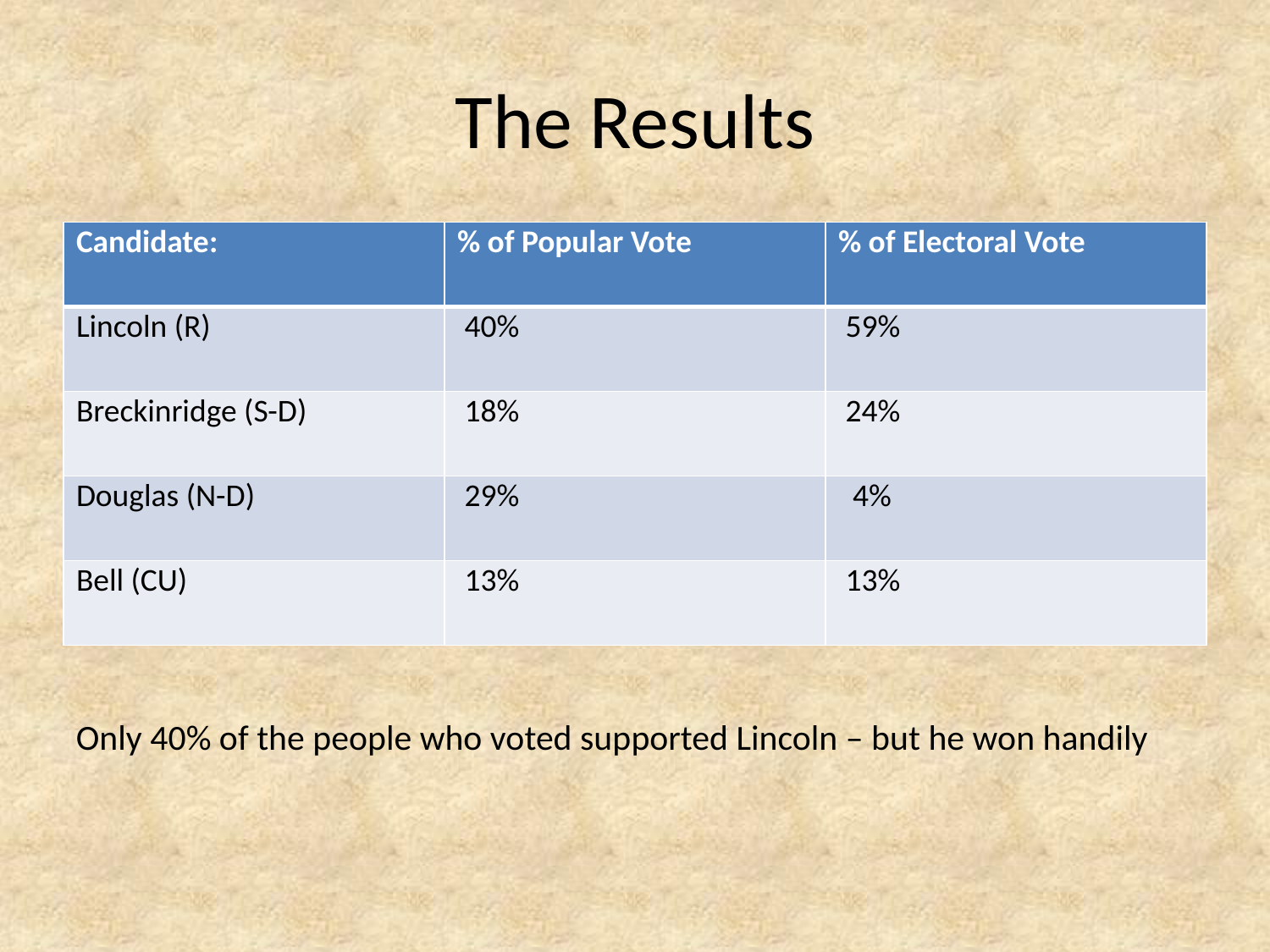

# The Results
| Candidate: | % of Popular Vote | % of Electoral Vote |
| --- | --- | --- |
| Lincoln (R) | 40% | 59% |
| Breckinridge (S-D) | 18% | 24% |
| Douglas (N-D) | 29% | 4% |
| Bell (CU) | 13% | 13% |
Only 40% of the people who voted supported Lincoln – but he won handily